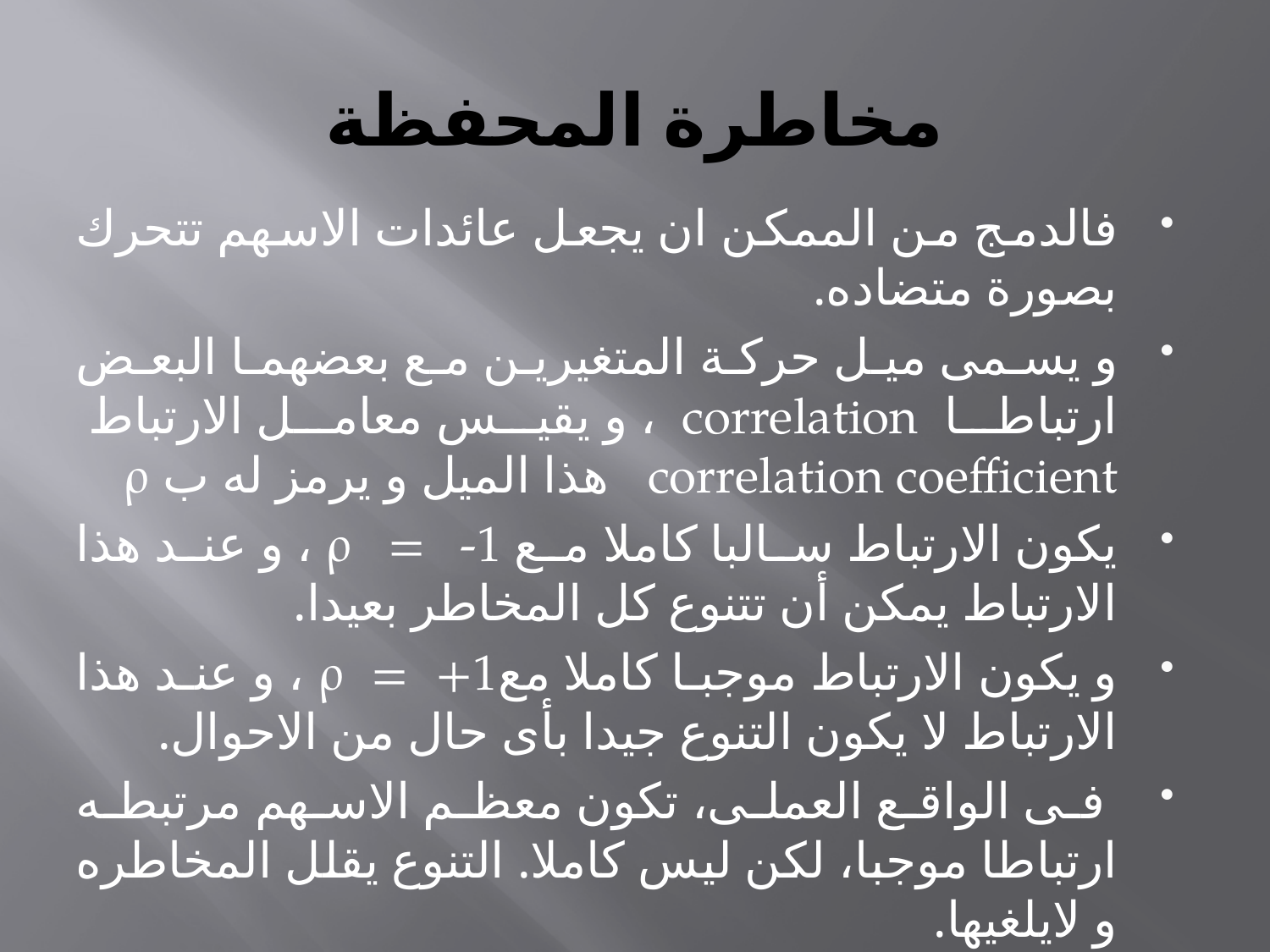

# مخاطرة المحفظة
فالدمج من الممكن ان يجعل عائدات الاسهم تتحرك بصورة متضاده.
و يسمى ميل حركة المتغيرين مع بعضهما البعض ارتباطا  correlation  ، و يقيس معامل الارتباط  correlation coefficient   هذا الميل و يرمز له ب ρ
يكون الارتباط سالبا كاملا مع ρ = -1 ، و عند هذا الارتباط يمكن أن تتنوع كل المخاطر بعيدا.
و يكون الارتباط موجبا كاملا معρ = +1 ، و عند هذا الارتباط لا يكون التنوع جيدا بأى حال من الاحوال.
 فى الواقع العملى، تكون معظم الاسهم مرتبطه ارتباطا موجبا، لكن ليس كاملا. التنوع يقلل المخاطره و لايلغيها.